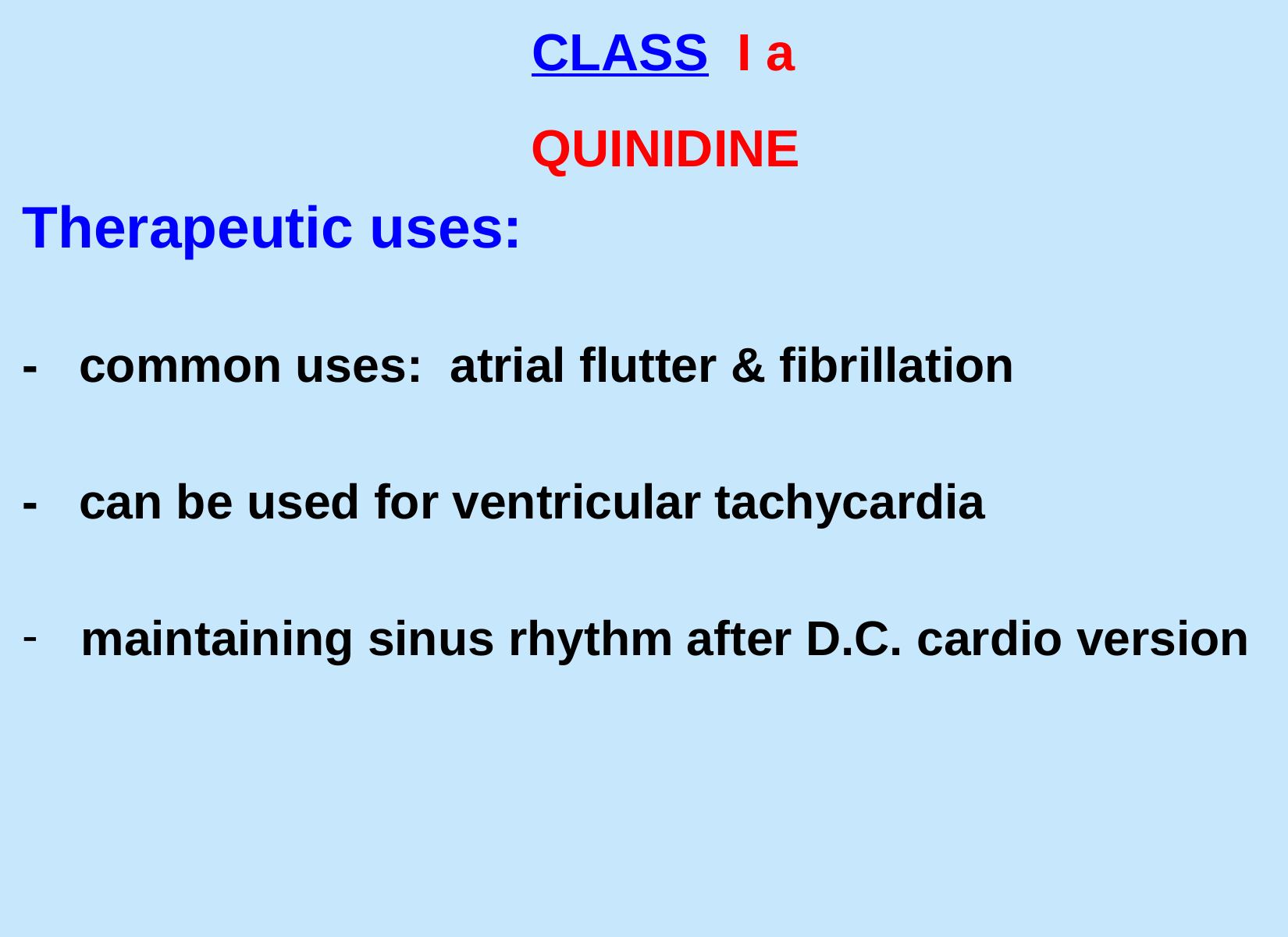

CLASS  I a

 QUINIDINE
Therapeutic uses:

-   common uses:  atrial flutter & fibrillation

-   can be used for ventricular tachycardia

maintaining sinus rhythm after D.C. cardio version

#